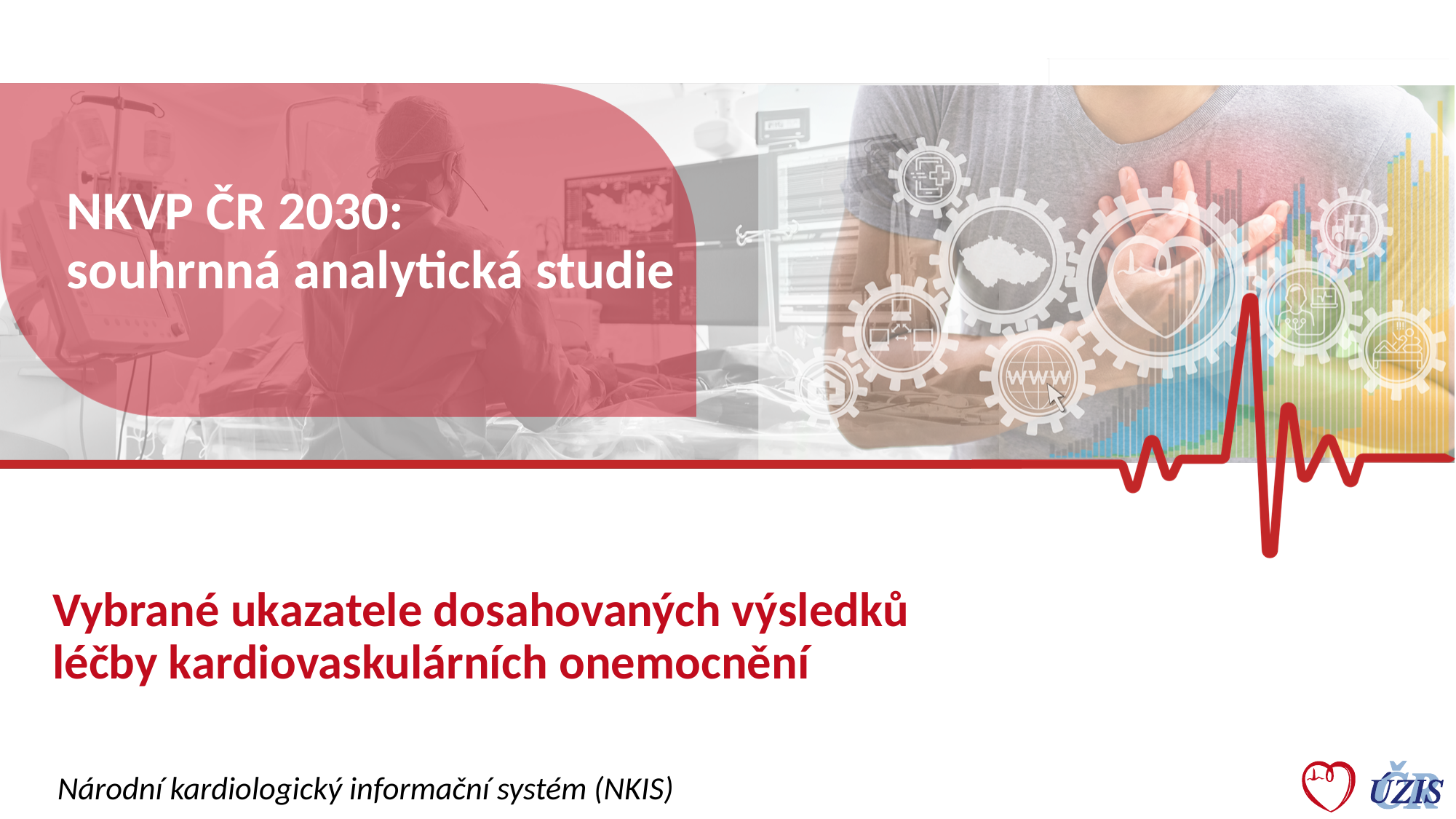

# NKVP ČR 2030: souhrnná analytická studie
Vybrané ukazatele dosahovaných výsledků léčby kardiovaskulárních onemocnění
Národní kardiologický informační systém (NKIS)